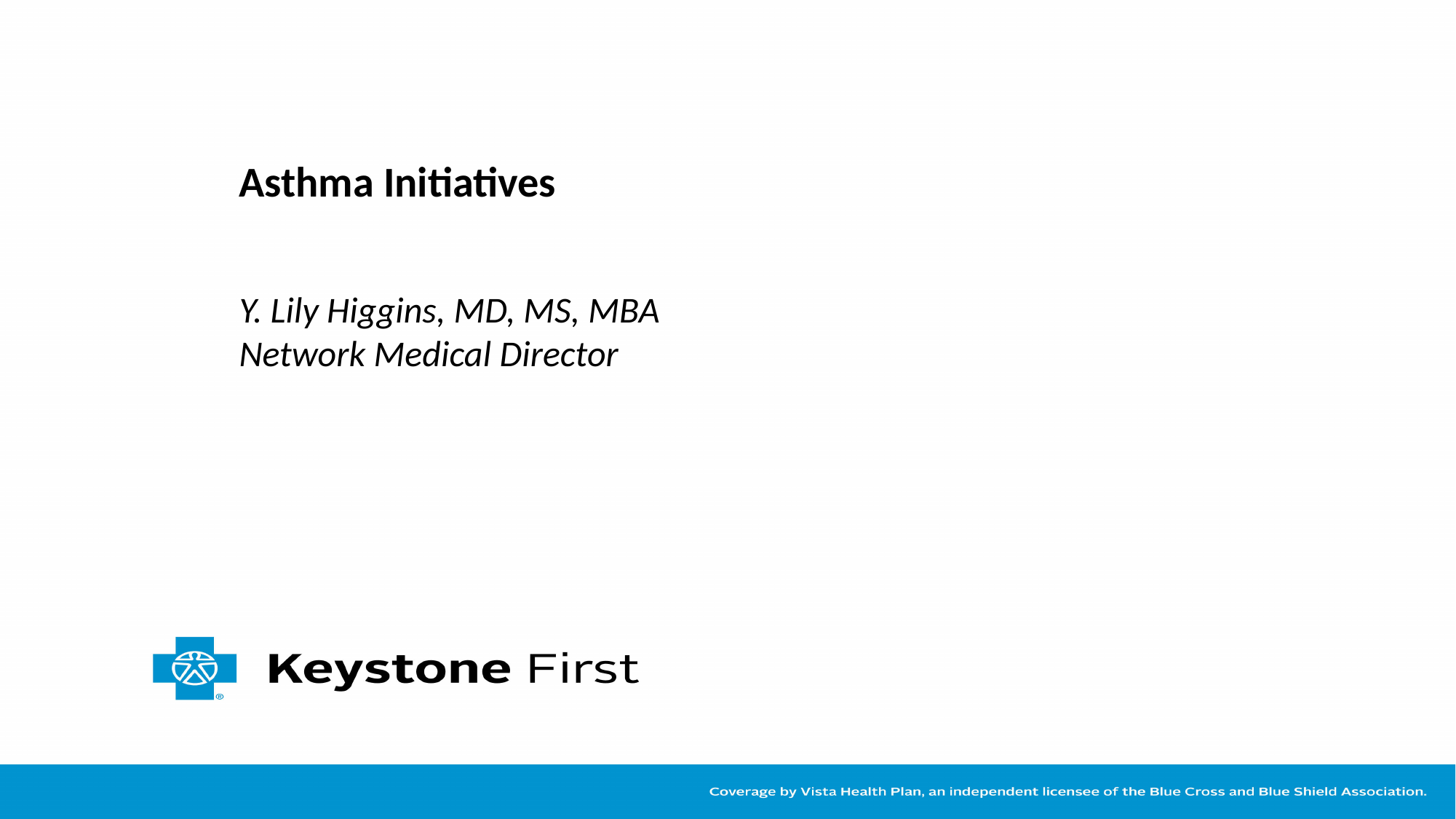

# Asthma Initiatives
Y. Lily Higgins, MD, MS, MBA
Network Medical Director